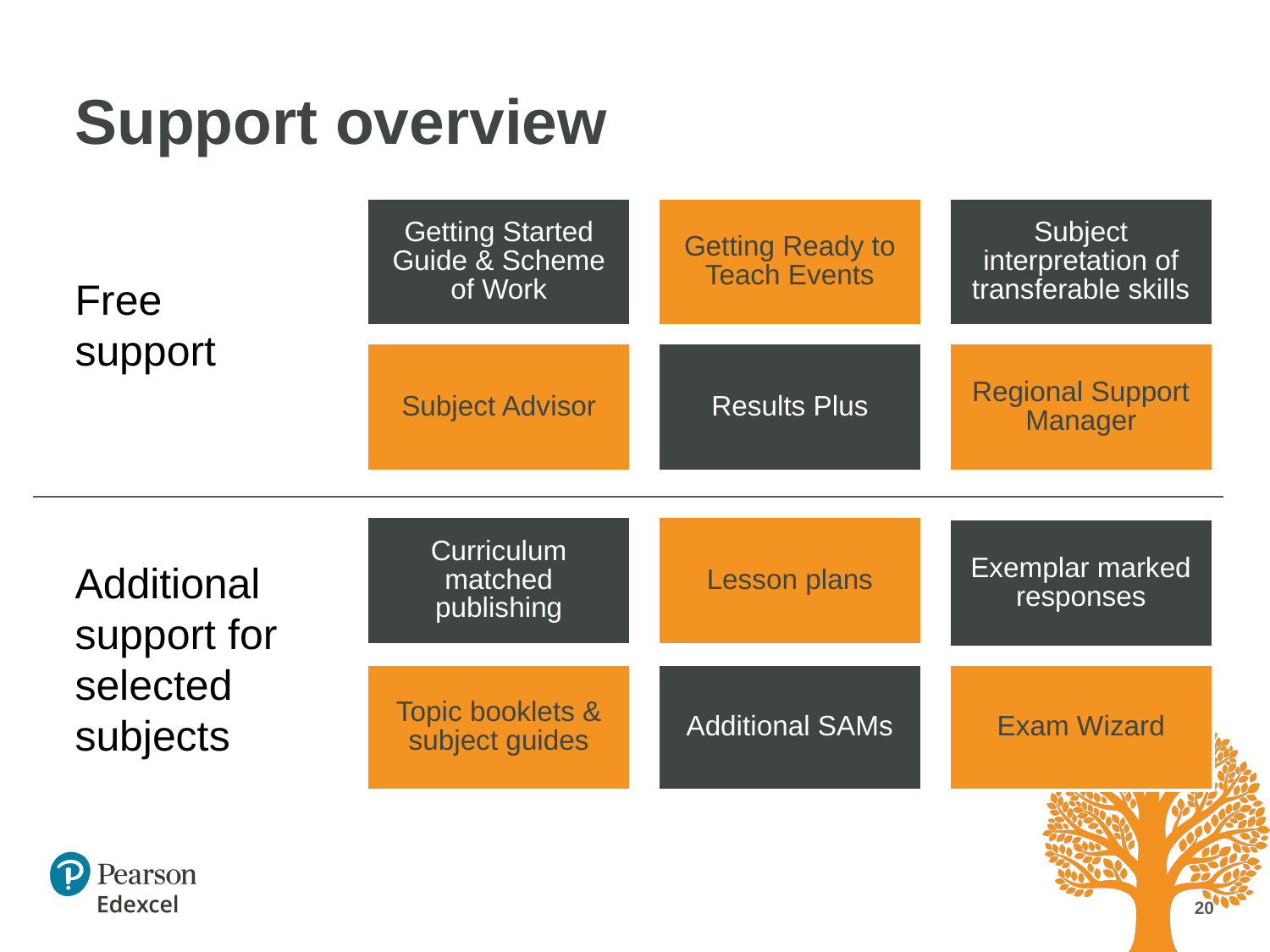

# Support overview
Getting Started Guide & Scheme of Work
Getting Ready to Teach Events
Subject interpretation of transferable skills
Free support
Subject Advisor
Results Plus
Regional Support Manager
Lesson plans
Curriculum matched publishing
Exemplar marked responses
Additional support for selected subjects
Exam Wizard
Topic booklets & subject guides
Additional SAMs
20